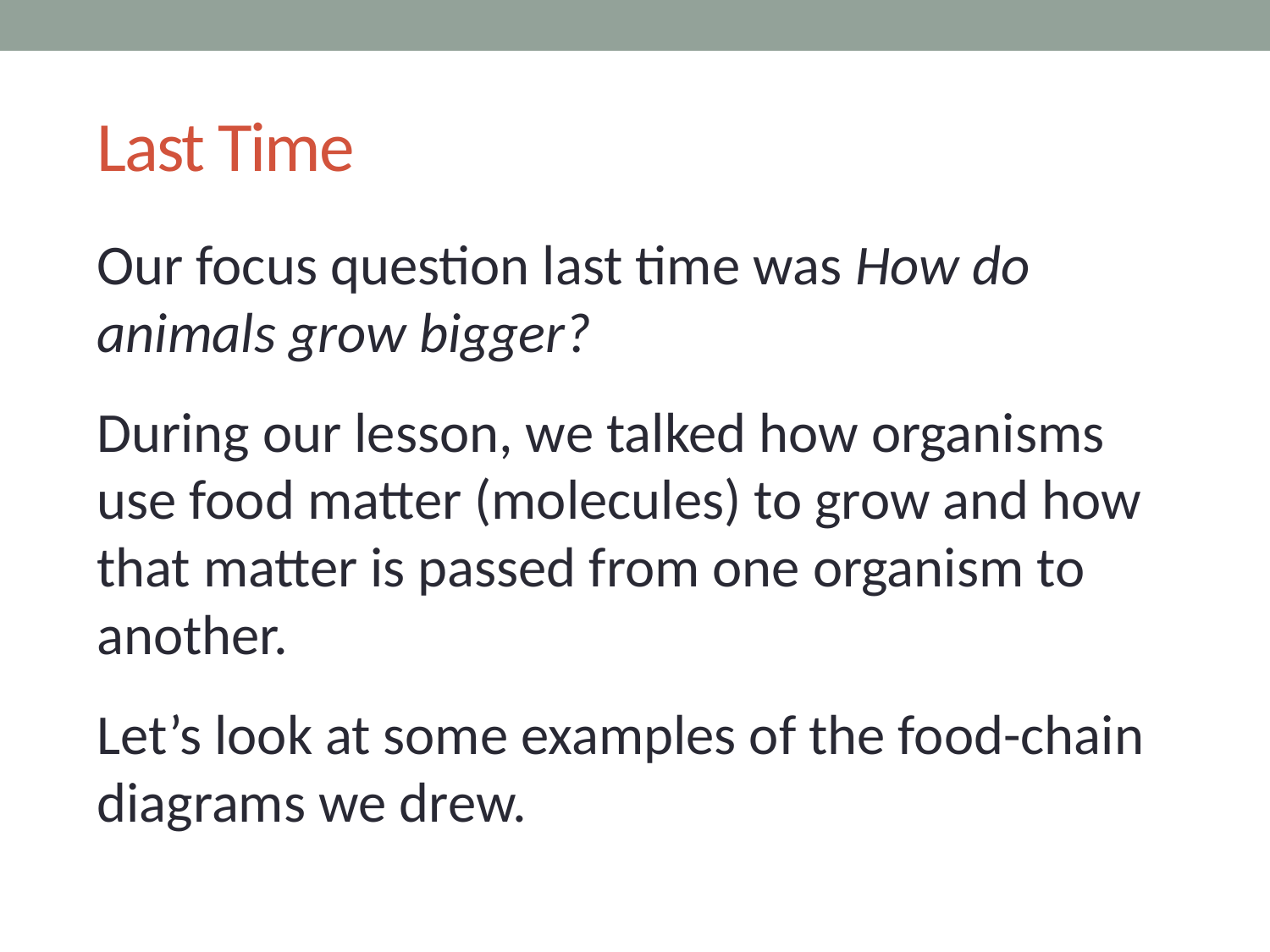

# Last Time
Our focus question last time was How do animals grow bigger?
During our lesson, we talked how organisms use food matter (molecules) to grow and how that matter is passed from one organism to another.
Let’s look at some examples of the food-chain diagrams we drew.